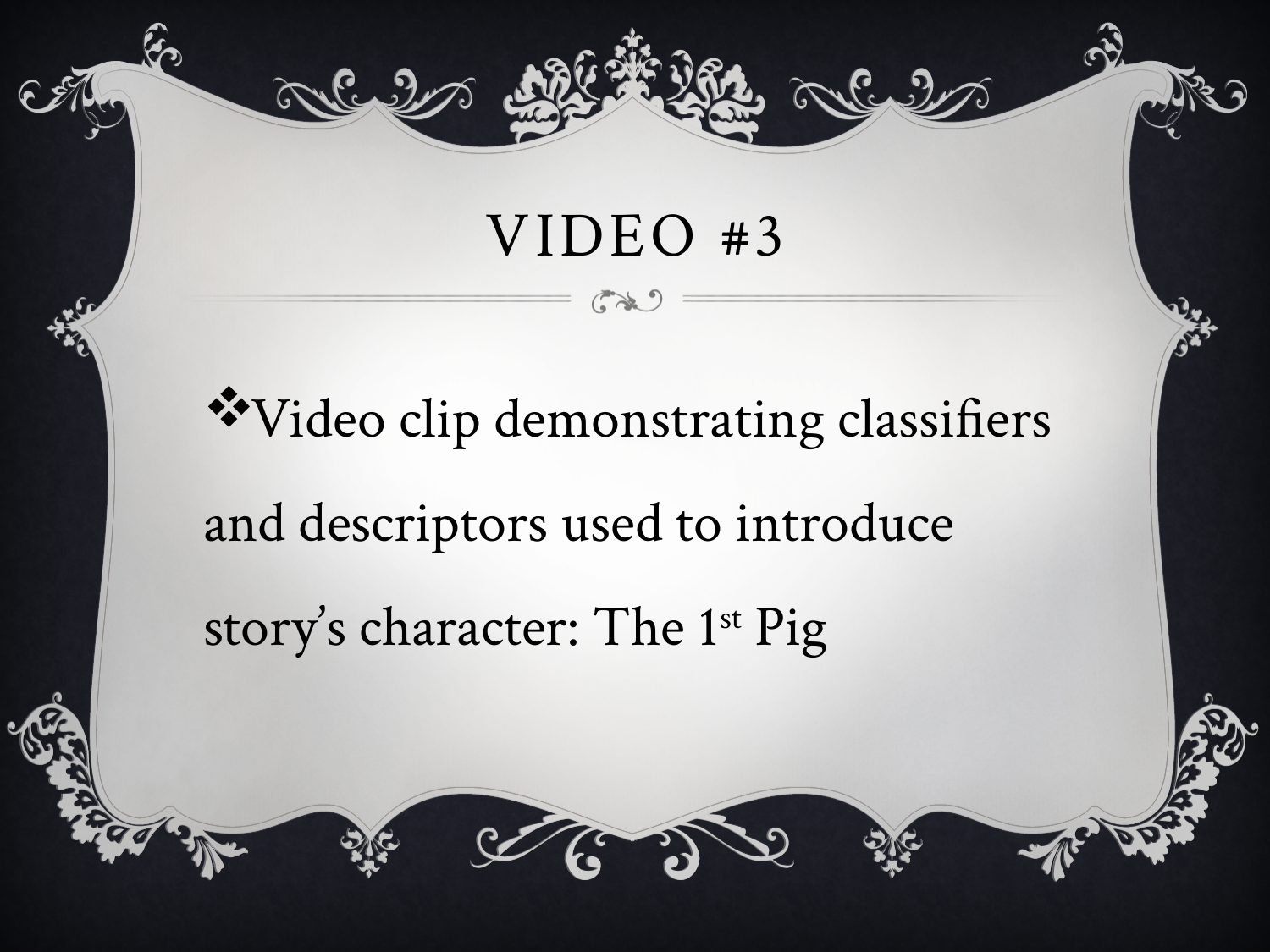

# Video #3
Video clip demonstrating classifiers and descriptors used to introduce story’s character: The 1st Pig